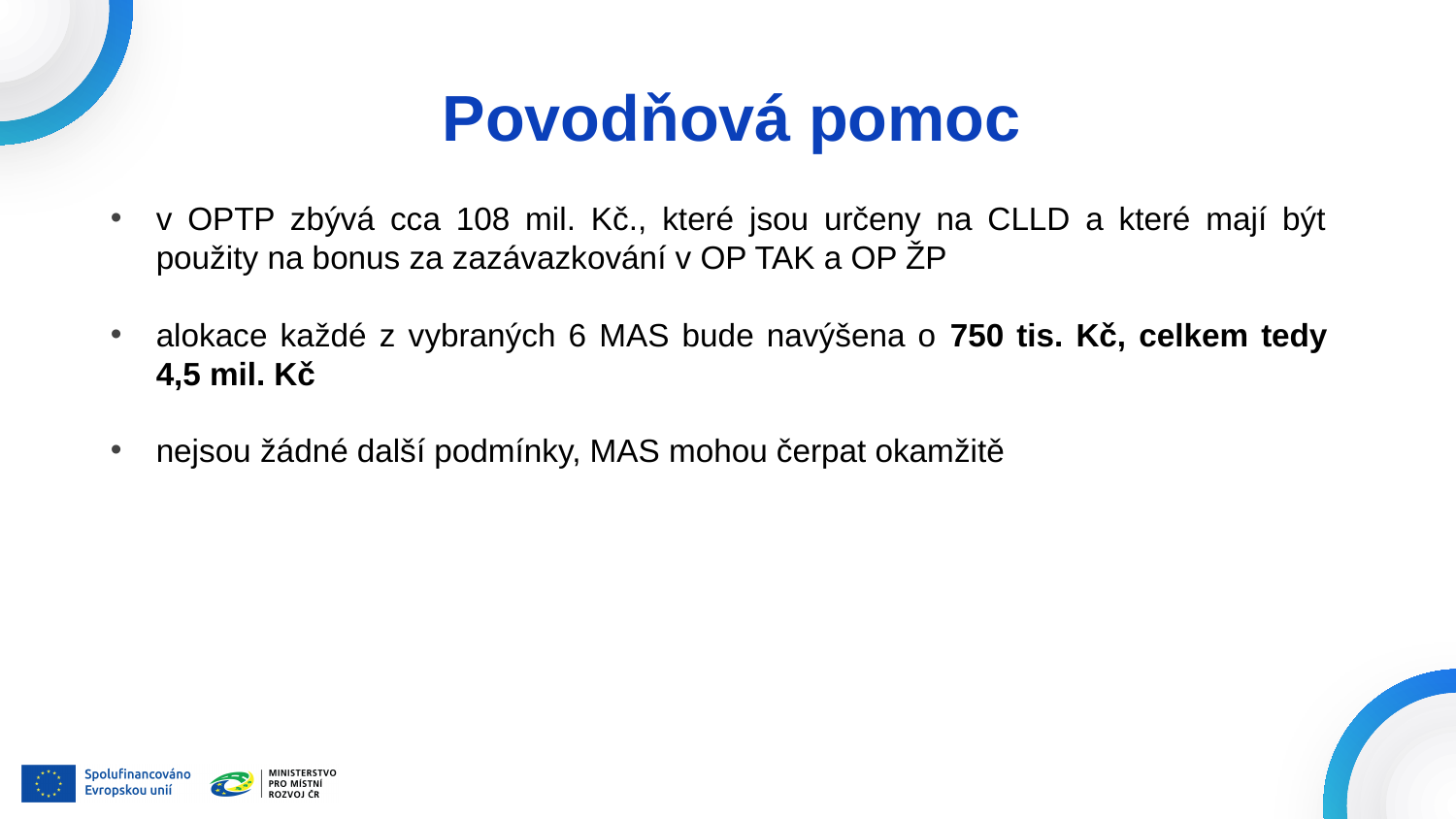

# Povodňová pomoc
v OPTP zbývá cca 108 mil. Kč., které jsou určeny na CLLD a které mají být použity na bonus za zazávazkování v OP TAK a OP ŽP

alokace každé z vybraných 6 MAS bude navýšena o 750 tis. Kč, celkem tedy 4,5 mil. Kč

nejsou žádné další podmínky, MAS mohou čerpat okamžitě